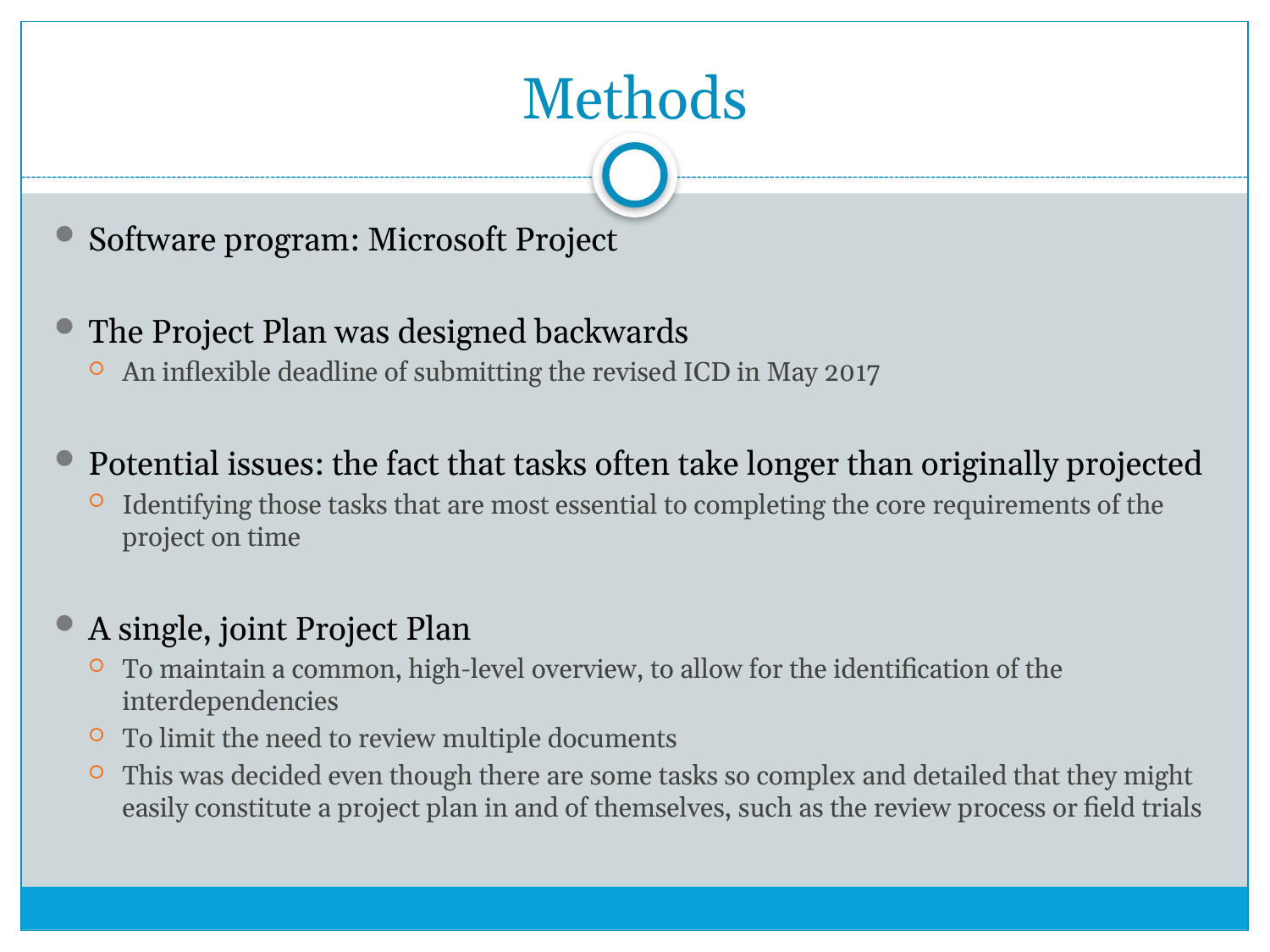

# Methods
Software program: Microsoft Project

The Project Plan was designed backwards
An inflexible deadline of submitting the revised ICD in May 2017

Potential issues: the fact that tasks often take longer than originally projected
Identifying those tasks that are most essential to completing the core requirements of the project on time

A single, joint Project Plan
To maintain a common, high-level overview, to allow for the identification of the interdependencies
To limit the need to review multiple documents
This was decided even though there are some tasks so complex and detailed that they might easily constitute a project plan in and of themselves, such as the review process or field trials